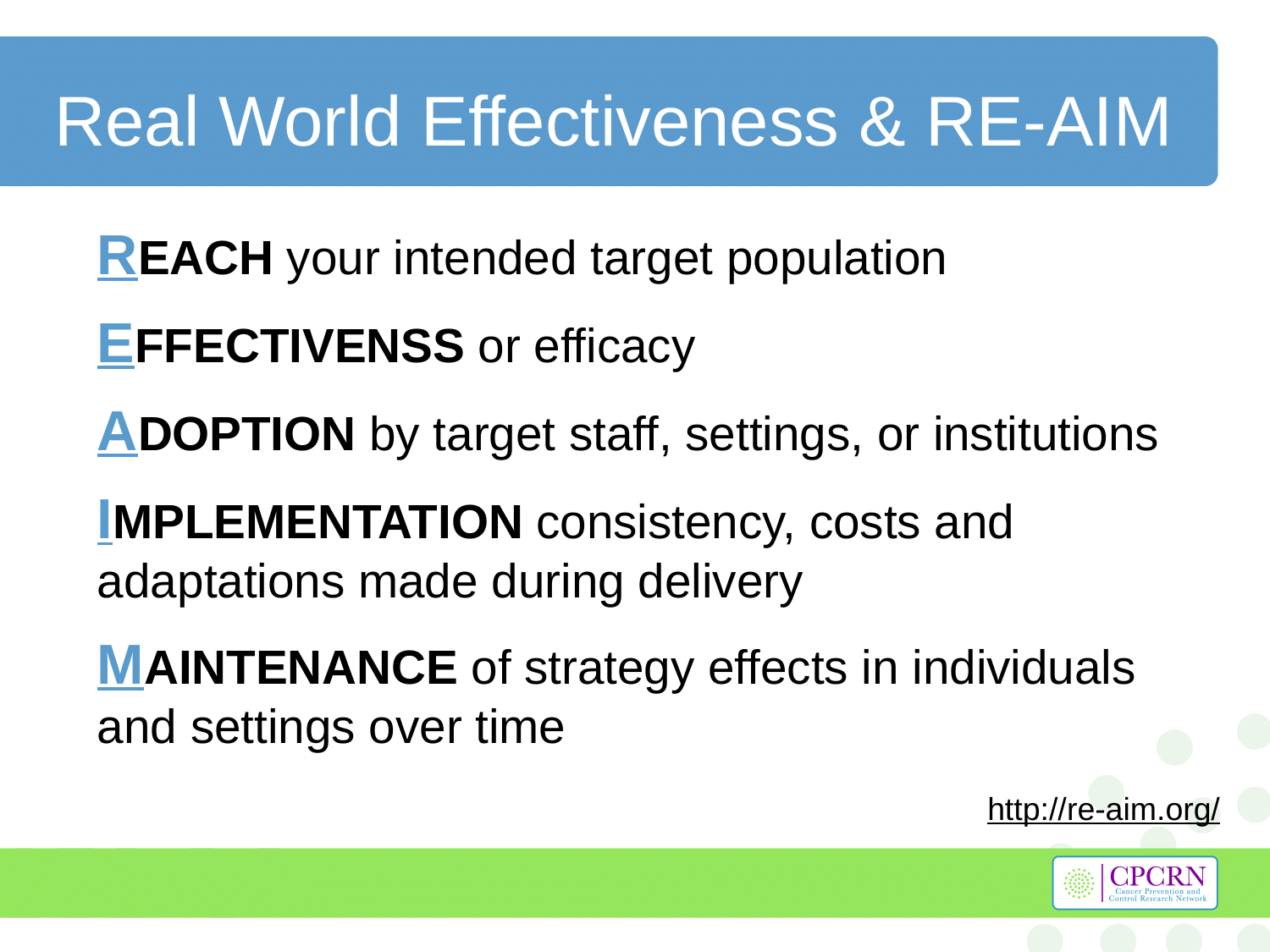

# Real World Effectiveness & RE-AIM
REACH your intended target population
EFFECTIVENSS or efficacy
ADOPTION by target staff, settings, or institutions
IMPLEMENTATION consistency, costs and adaptations made during delivery
MAINTENANCE of strategy effects in individuals and settings over time

http://re-aim.org/